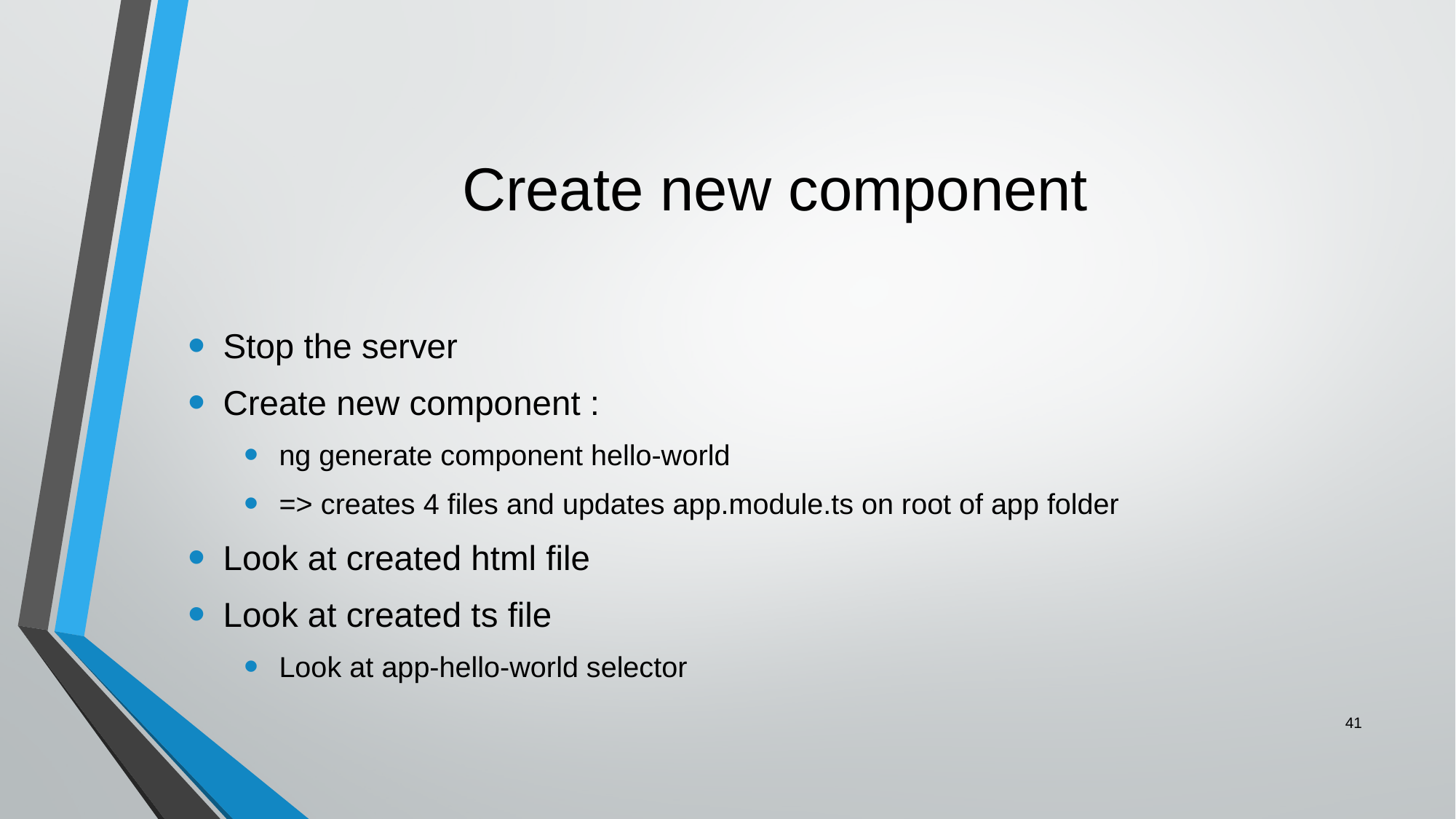

# Create new component
Stop the server
Create new component :
ng generate component hello-world
=> creates 4 files and updates app.module.ts on root of app folder
Look at created html file
Look at created ts file
Look at app-hello-world selector

41